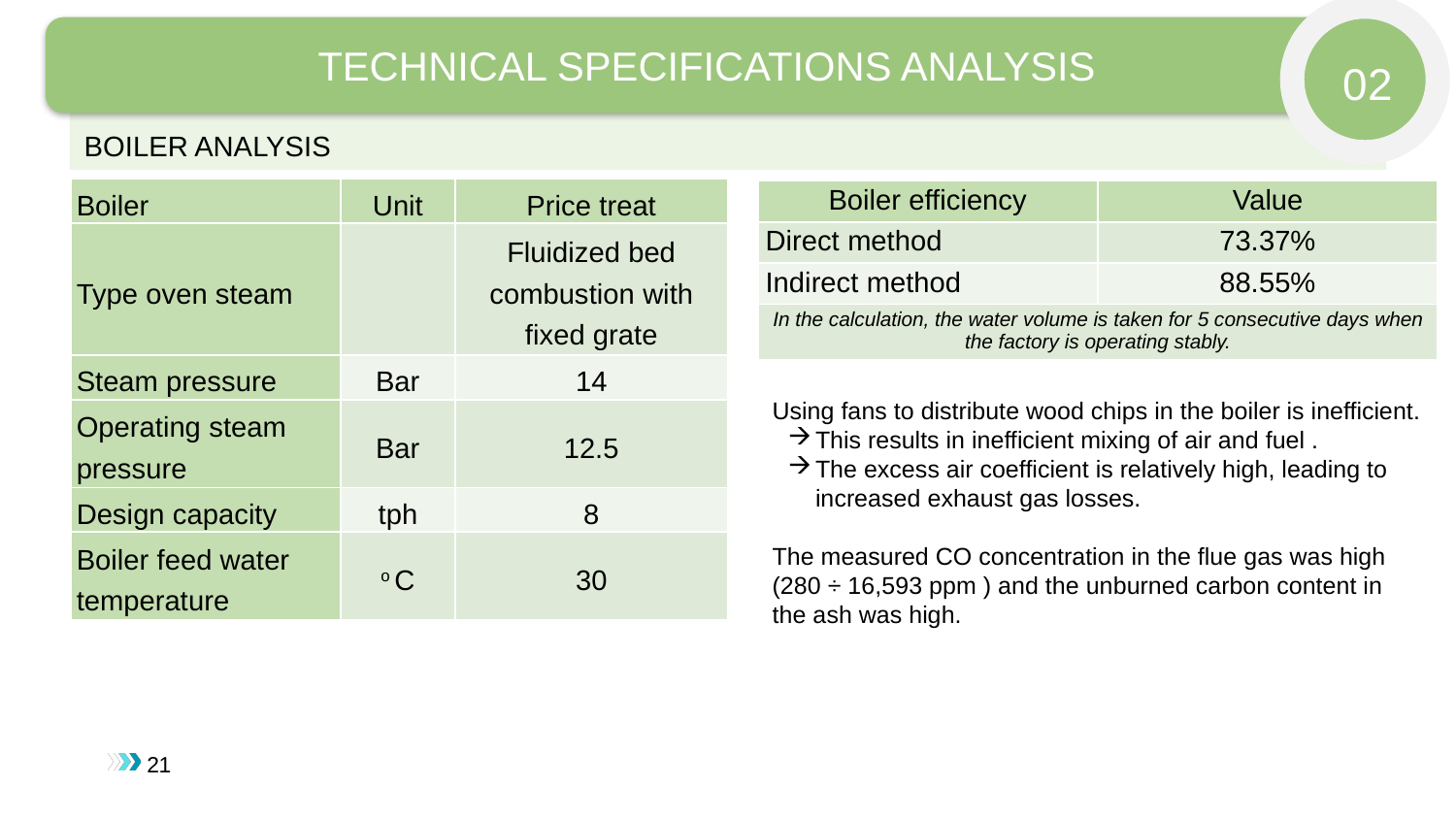

TECHNICAL SPECIFICATIONS ANALYSIS
02
BOILER ANALYSIS​
| Boiler | Unit | Price treat |
| --- | --- | --- |
| Type oven steam |  | Fluidized bed combustion with fixed grate |
| Steam pressure | Bar | 14 |
| Operating steam pressure | Bar | 12.5 |
| Design capacity | tph | 8 |
| Boiler feed water temperature | o C | 30 |
| Boiler efficiency | Value |
| --- | --- |
| Direct method | 73.37% |
| Indirect method | 88.55% |
| In the calculation, the water volume is taken for 5 consecutive days when the factory is operating stably. |  |
Using fans to distribute wood chips in the boiler is inefficient.
This results in inefficient mixing of air and fuel .
The excess air coefficient is relatively high, leading to increased exhaust gas losses.

The measured CO concentration in the flue gas was high (280 ÷ 16,593 ppm ) and the unburned carbon content in the ash was high.

21